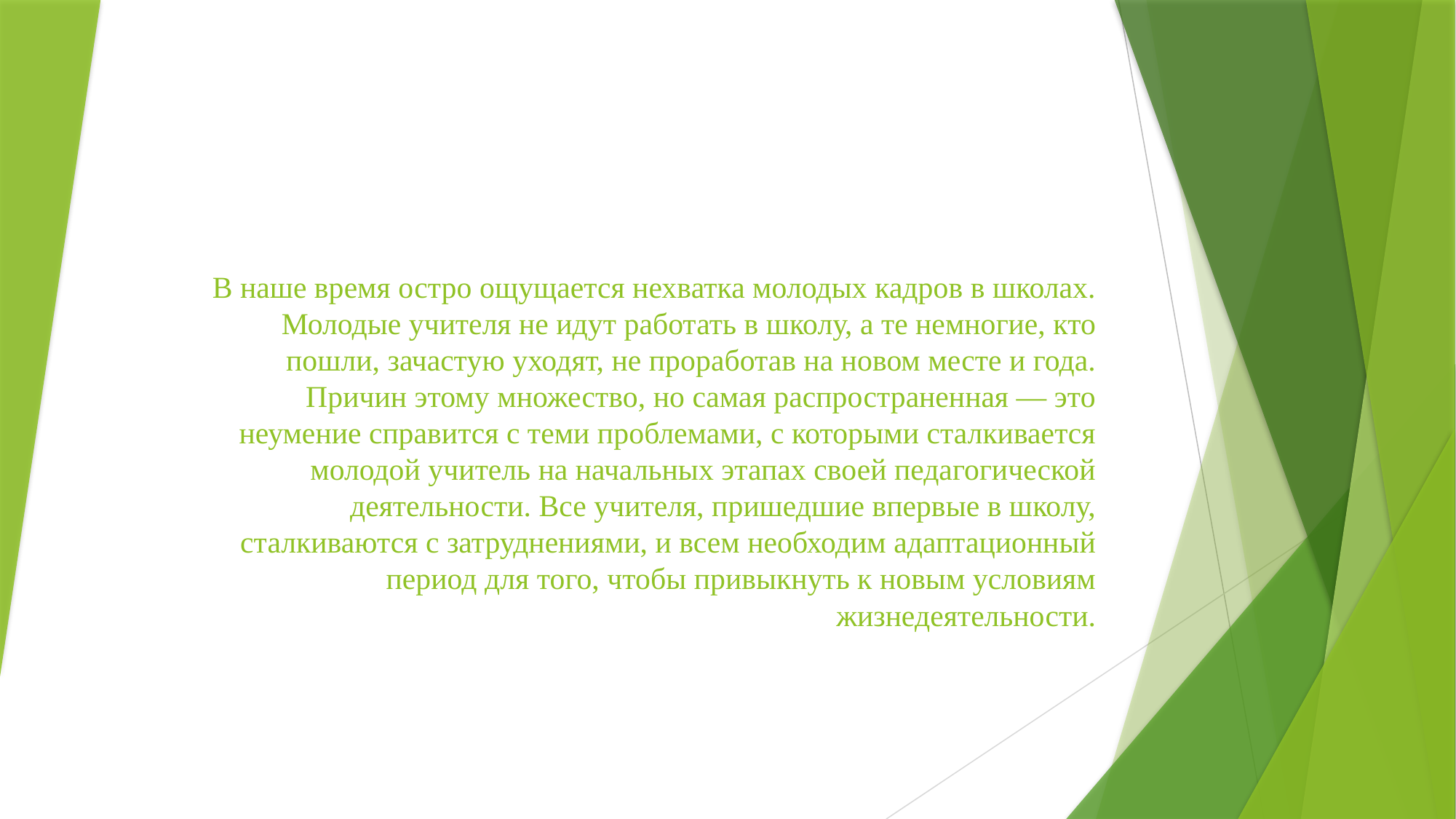

# В наше время остро ощущается нехватка молодых кадров в школах. Молодые учителя не идут работать в школу, а те немногие, кто пошли, зачастую уходят, не проработав на новом месте и года. Причин этому множество, но самая распространенная — это неумение справится с теми проблемами, с которыми сталкивается молодой учитель на начальных этапах своей педагогической деятельности. Все учителя, пришедшие впервые в школу, сталкиваются с затруднениями, и всем необходим адаптационный период для того, чтобы привыкнуть к новым условиям жизнедеятельности.